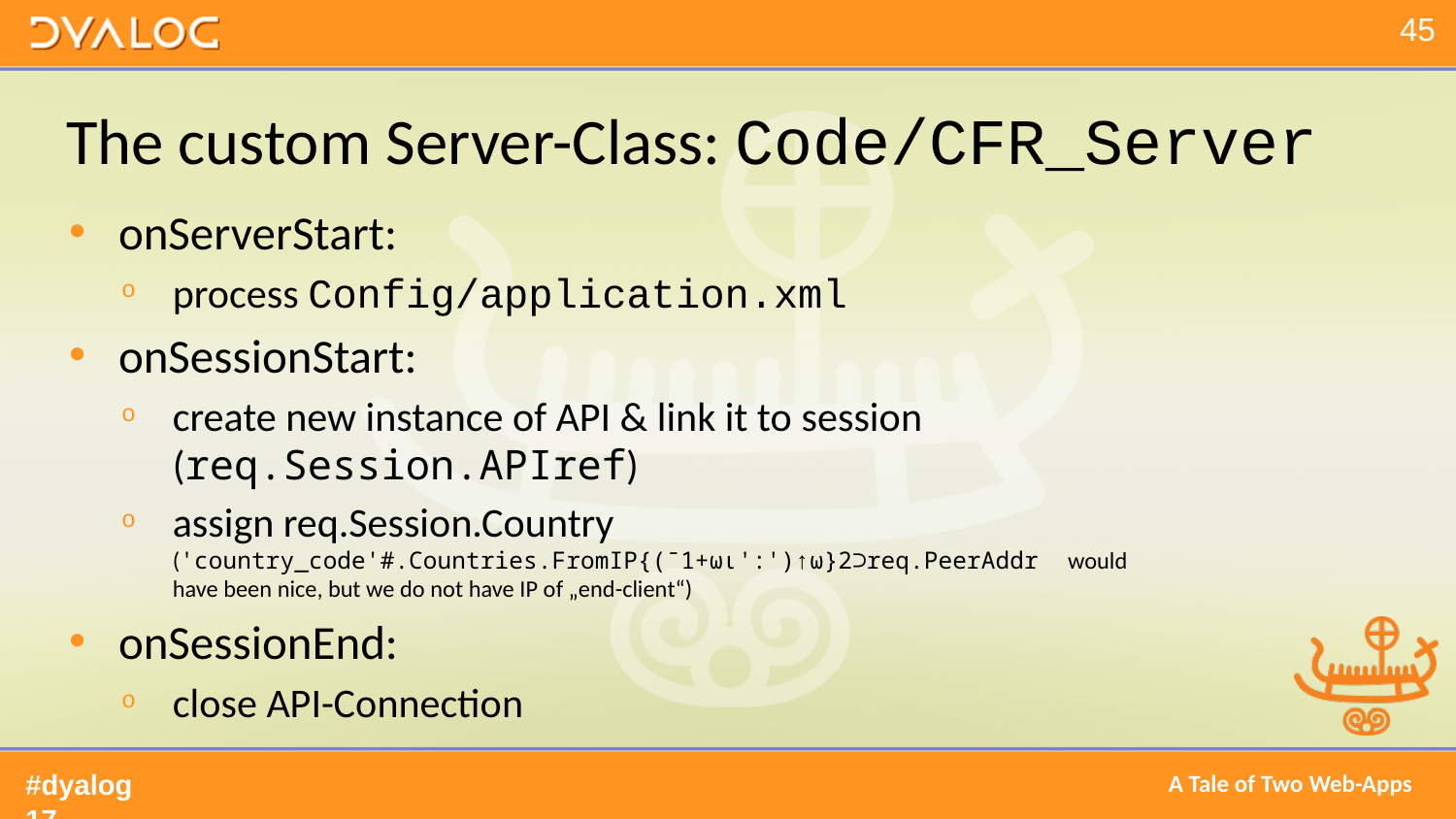

# The custom Server-Class: Code/CFR_Server
onServerStart:
process Config/application.xml
onSessionStart:
create new instance of API & link it to session (req.Session.APIref)
assign req.Session.Country ('country_code'#.Countries.FromIP{(¯1+⍵⍳':')↑⍵}2⊃req.PeerAddr  would have been nice, but we do not have IP of „end-client“)
onSessionEnd:
close API-Connection

A Tale of Two Web-Apps